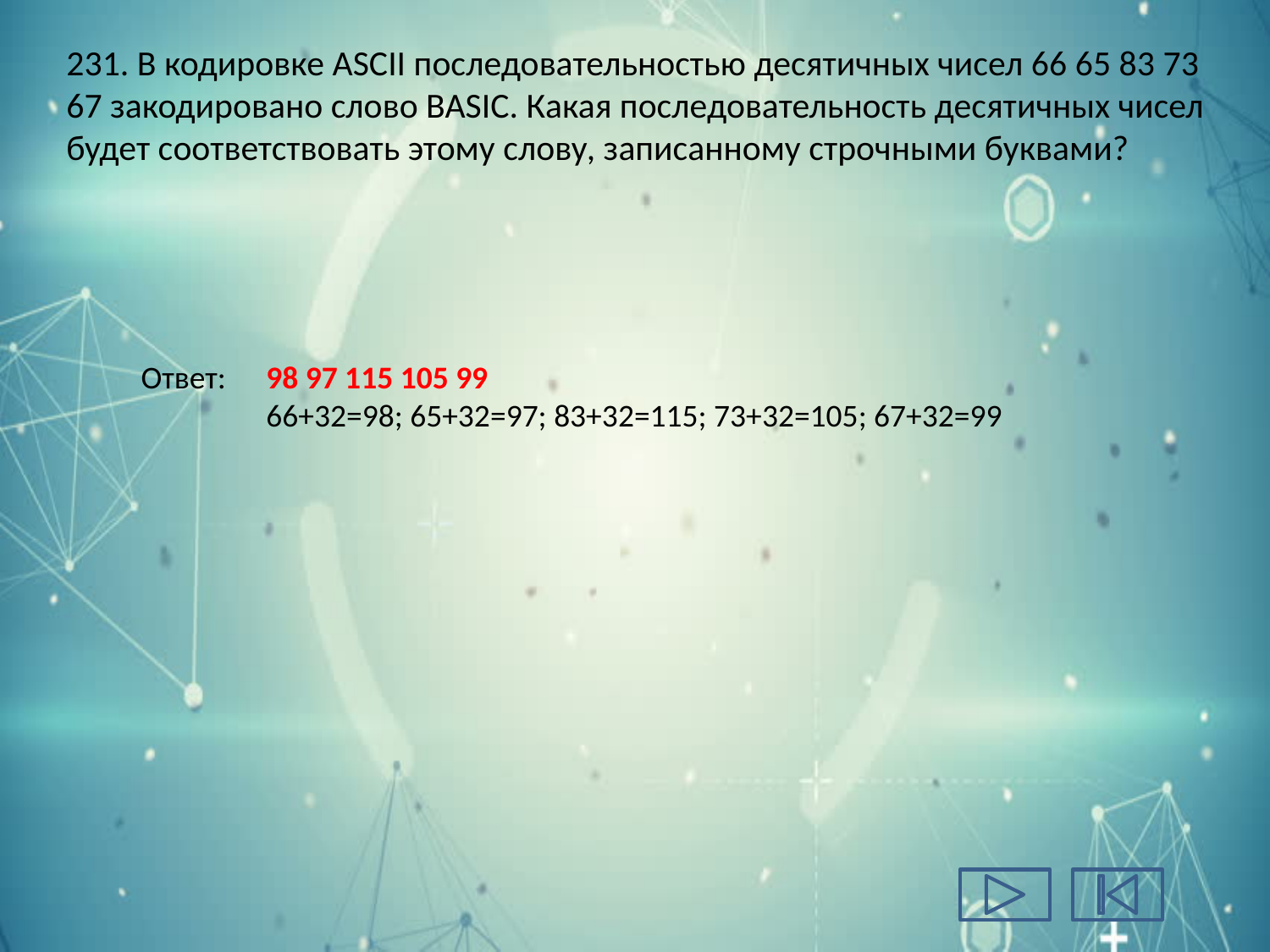

# 231. В кодировке ASCII последовательностью десятичных чисел 66 65 83 73 67 закодировано слово BASIC. Какая последовательность десятичных чисел будет соответствовать этому слову, записанному строчными буквами?
Ответ:
98 97 115 105 99
66+32=98; 65+32=97; 83+32=115; 73+32=105; 67+32=99